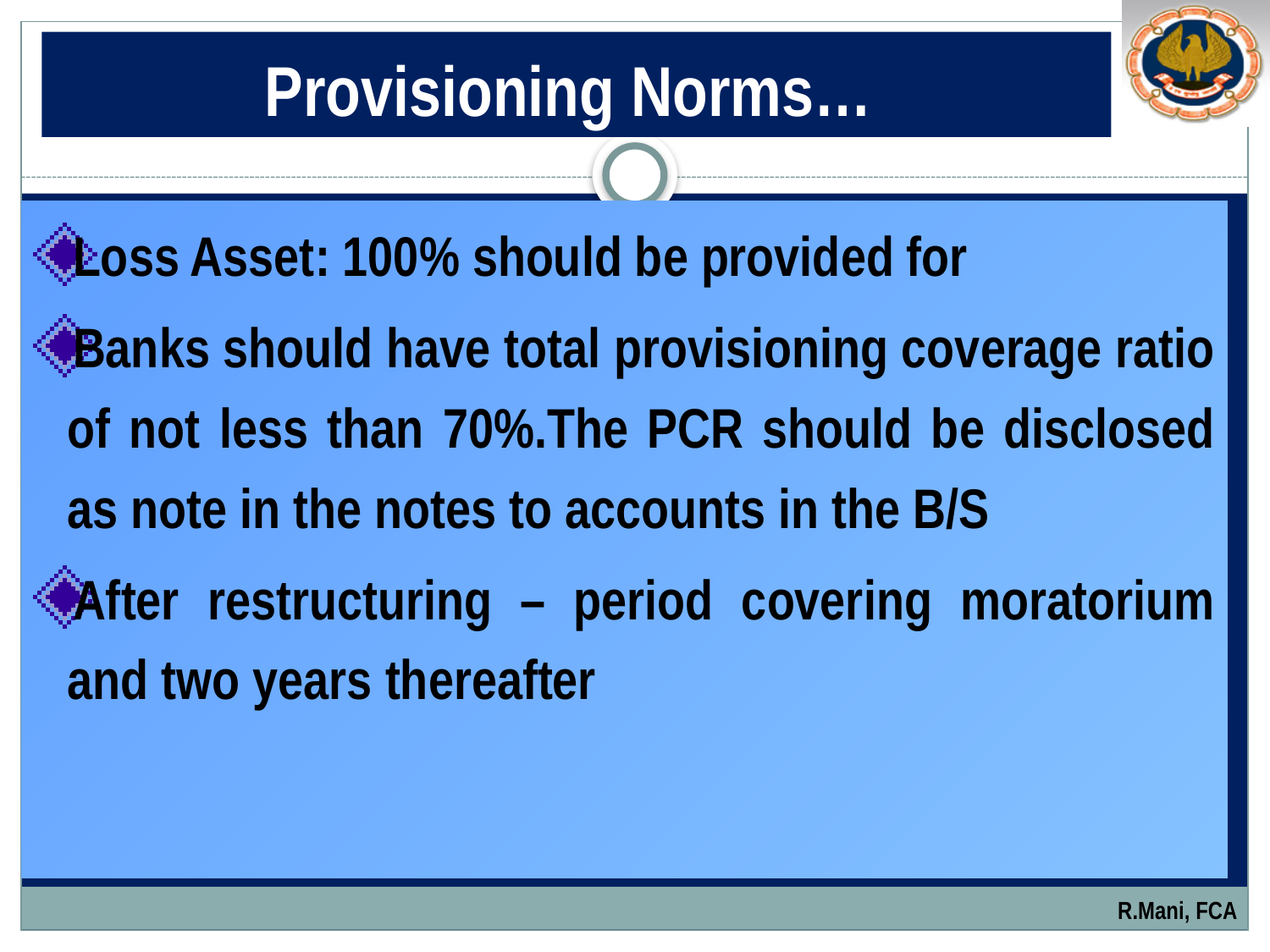

# Provisioning Norms…
Loss Asset: 100% should be provided for
Banks should have total provisioning coverage ratio of not less than 70%.The PCR should be disclosed as note in the notes to accounts in the B/S
After restructuring – period covering moratorium and two years thereafter